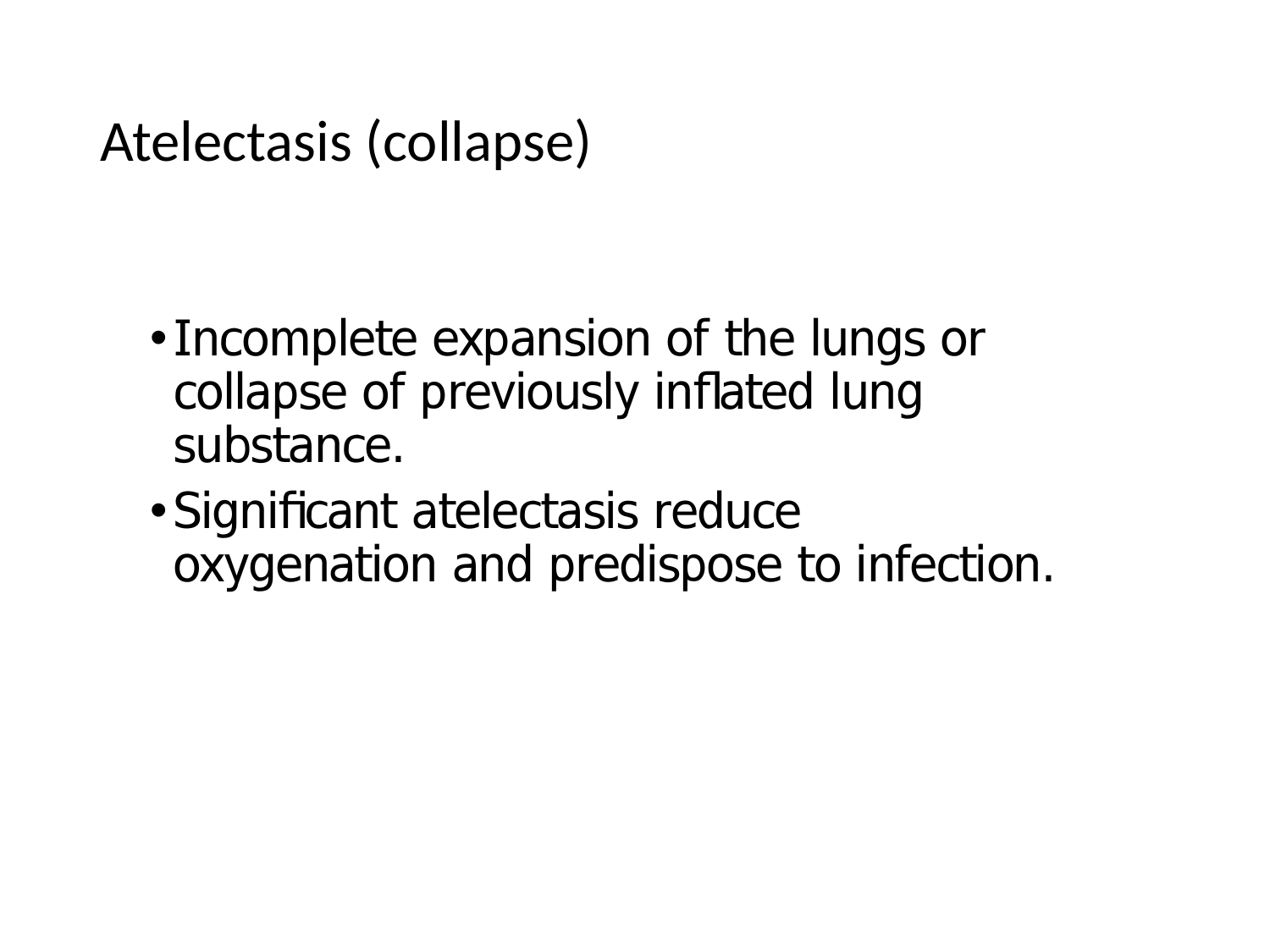

# Atelectasis (collapse)
Incomplete expansion of the lungs or collapse of previously inflated lung substance.
Significant atelectasis reduce oxygenation and predispose to infection.